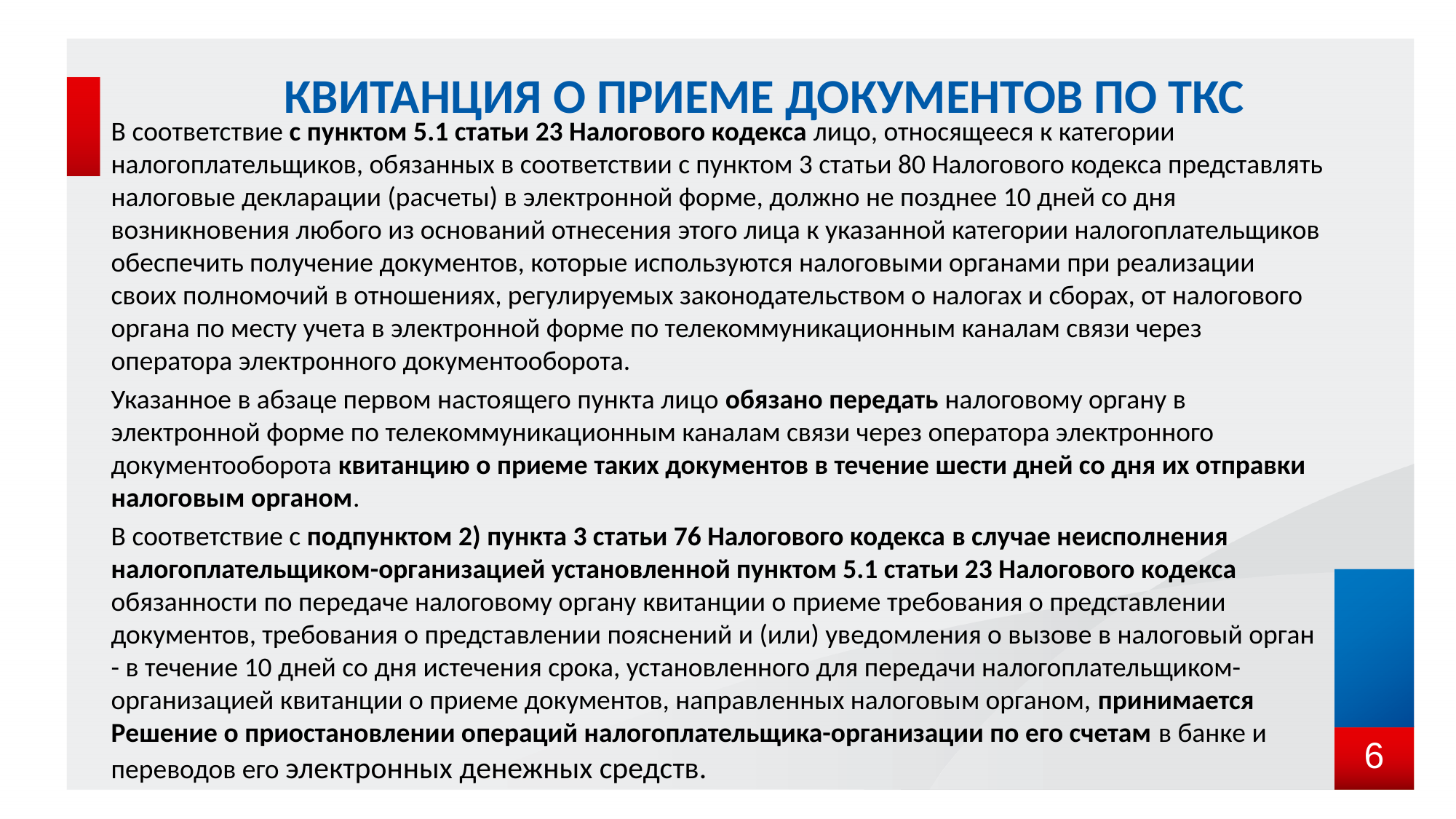

# квитанция о приеме документов по ТКС
В соответствие с пунктом 5.1 статьи 23 Налогового кодекса лицо, относящееся к категории налогоплательщиков, обязанных в соответствии с пунктом 3 статьи 80 Налогового кодекса представлять налоговые декларации (расчеты) в электронной форме, должно не позднее 10 дней со дня возникновения любого из оснований отнесения этого лица к указанной категории налогоплательщиков обеспечить получение документов, которые используются налоговыми органами при реализации своих полномочий в отношениях, регулируемых законодательством о налогах и сборах, от налогового органа по месту учета в электронной форме по телекоммуникационным каналам связи через оператора электронного документооборота.
Указанное в абзаце первом настоящего пункта лицо обязано передать налоговому органу в электронной форме по телекоммуникационным каналам связи через оператора электронного документооборота квитанцию о приеме таких документов в течение шести дней со дня их отправки налоговым органом.
В соответствие с подпунктом 2) пункта 3 статьи 76 Налогового кодекса в случае неисполнения налогоплательщиком-организацией установленной пунктом 5.1 статьи 23 Налогового кодекса обязанности по передаче налоговому органу квитанции о приеме требования о представлении документов, требования о представлении пояснений и (или) уведомления о вызове в налоговый орган - в течение 10 дней со дня истечения срока, установленного для передачи налогоплательщиком-организацией квитанции о приеме документов, направленных налоговым органом, принимается Решение о приостановлении операций налогоплательщика-организации по его счетам в банке и переводов его электронных денежных средств.
6